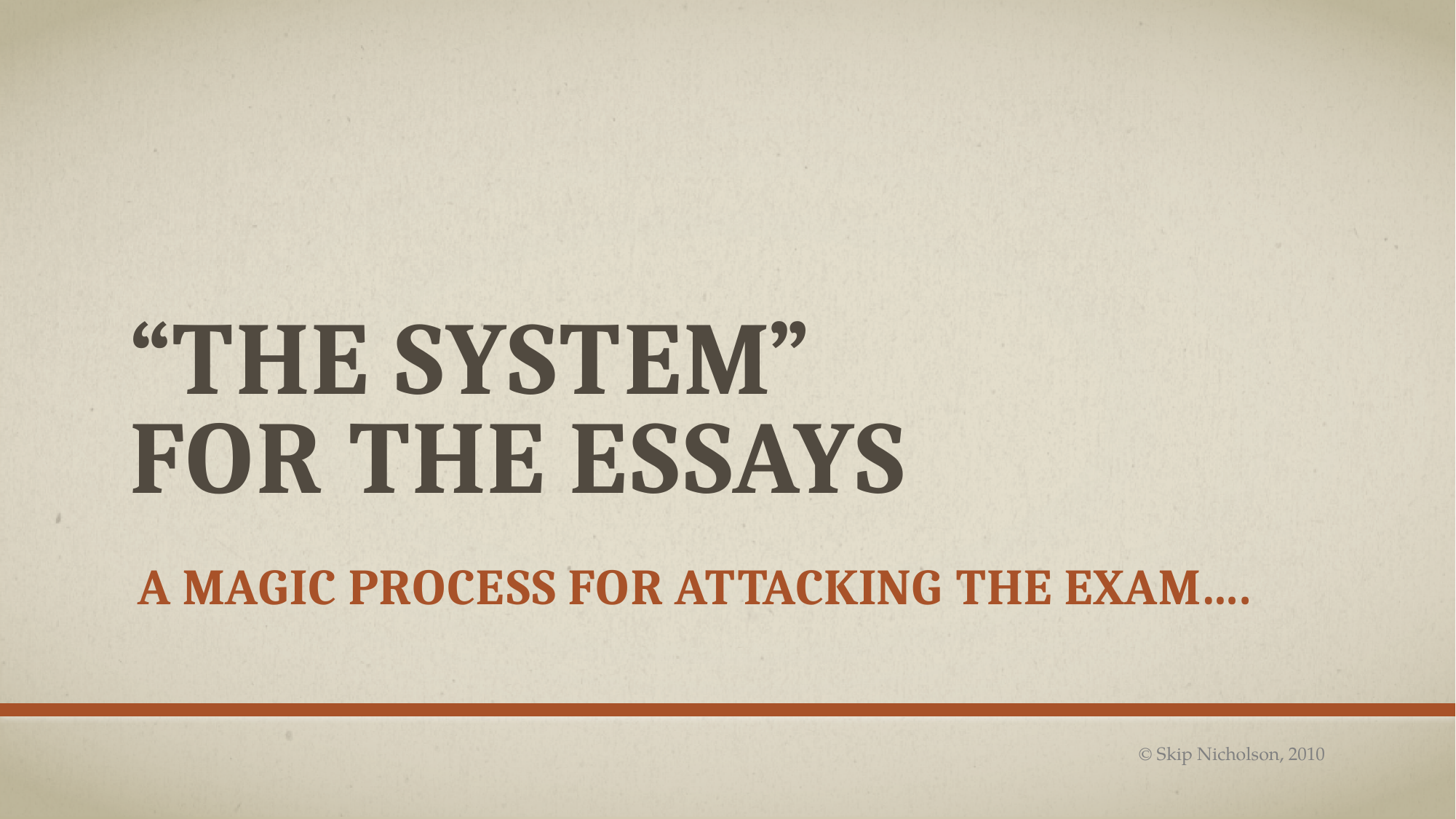

# “THE SYSTEM” for the Essays
A magic process for attacking the exam….

© Skip Nicholson, 2010